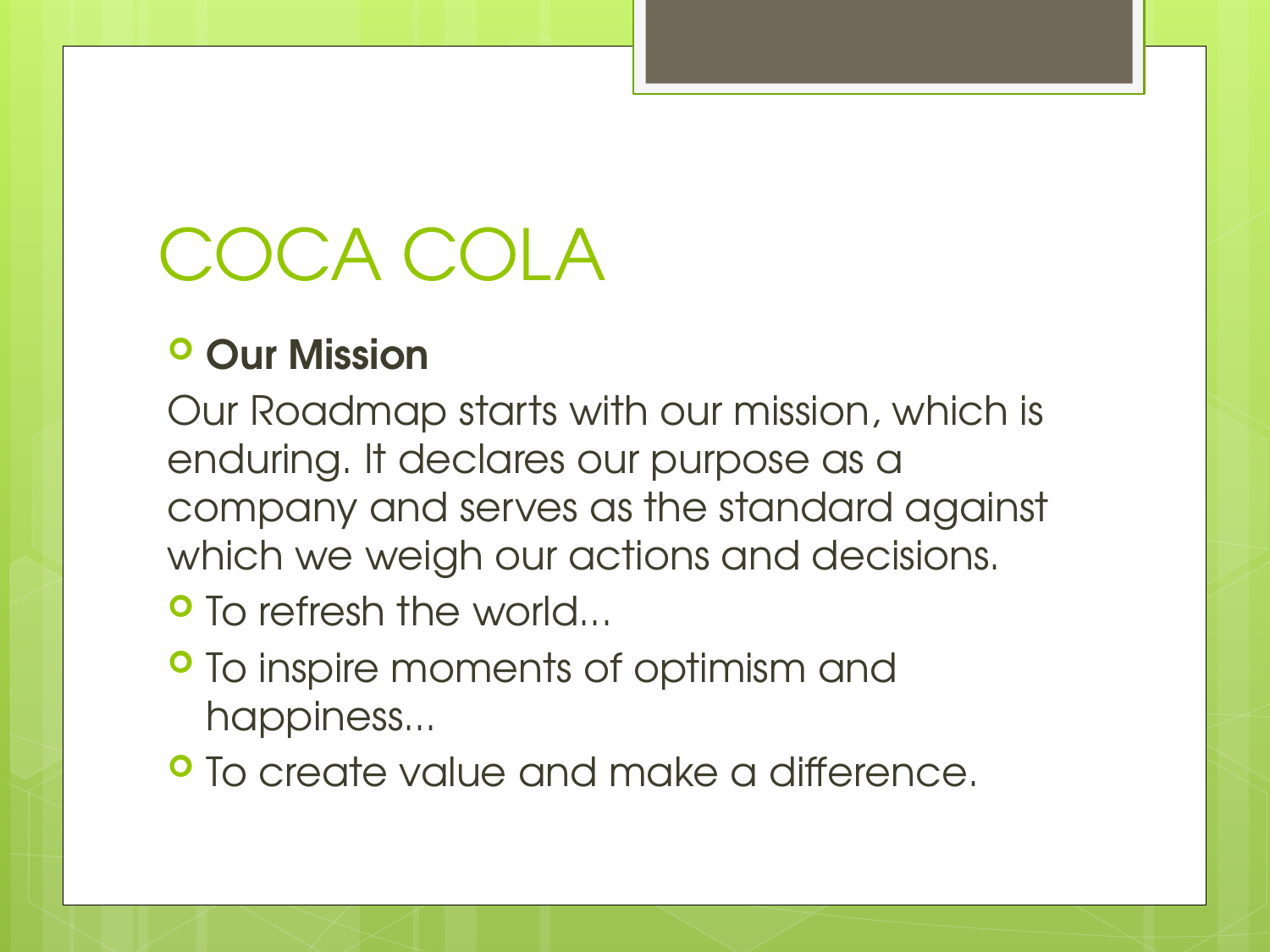

# COCA COLA
Our Mission
Our Roadmap starts with our mission, which is enduring. It declares our purpose as a company and serves as the standard against which we weigh our actions and decisions.
To refresh the world...
To inspire moments of optimism and happiness...
To create value and make a difference.